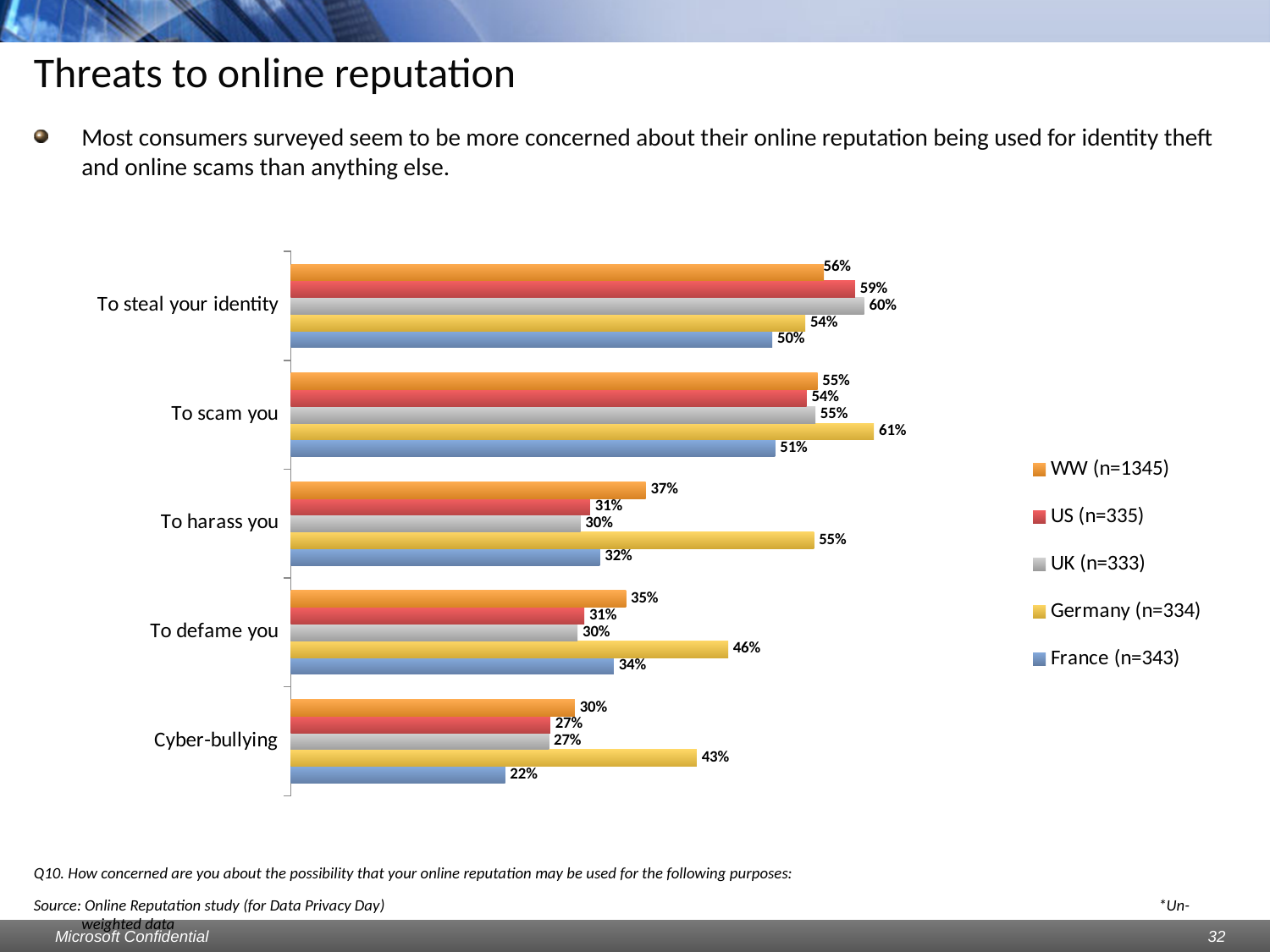

# Threats to online reputation
Most consumers surveyed seem to be more concerned about their online reputation being used for identity theft and online scams than anything else.

### Chart

| Category | France (n=343) | Germany (n=334) | UK (n=333) | US (n=335) | WW (n=1345) |
|---|---|---|---|---|---|
| Cyber-bullying | 0.2244897959183674 | 0.4251497005988024 | 0.27027027027027206 | 0.2716417910447763 | 0.2973977695167286 |
| To defame you | 0.33819241982507514 | 0.45808383233532934 | 0.3003003003003025 | 0.30746268656716613 | 0.3509293680297431 |
| To harass you | 0.32361516034985877 | 0.5479041916167665 | 0.30330330330330524 | 0.31343283582089837 | 0.3717472118959108 |
| To scam you | 0.5072886297376042 | 0.6107784431137796 | 0.5495495495495496 | 0.5402985074626867 | 0.5516728624535371 |
| To steal your identity | 0.5043731778425621 | 0.5389221556886228 | 0.6006006006006046 | 0.5910447761194036 | 0.5583643122676576 |
Q10. How concerned are you about the possibility that your online reputation may be used for the following purposes:
Source: Online Reputation study (for Data Privacy Day) 						                 *Un-weighted data